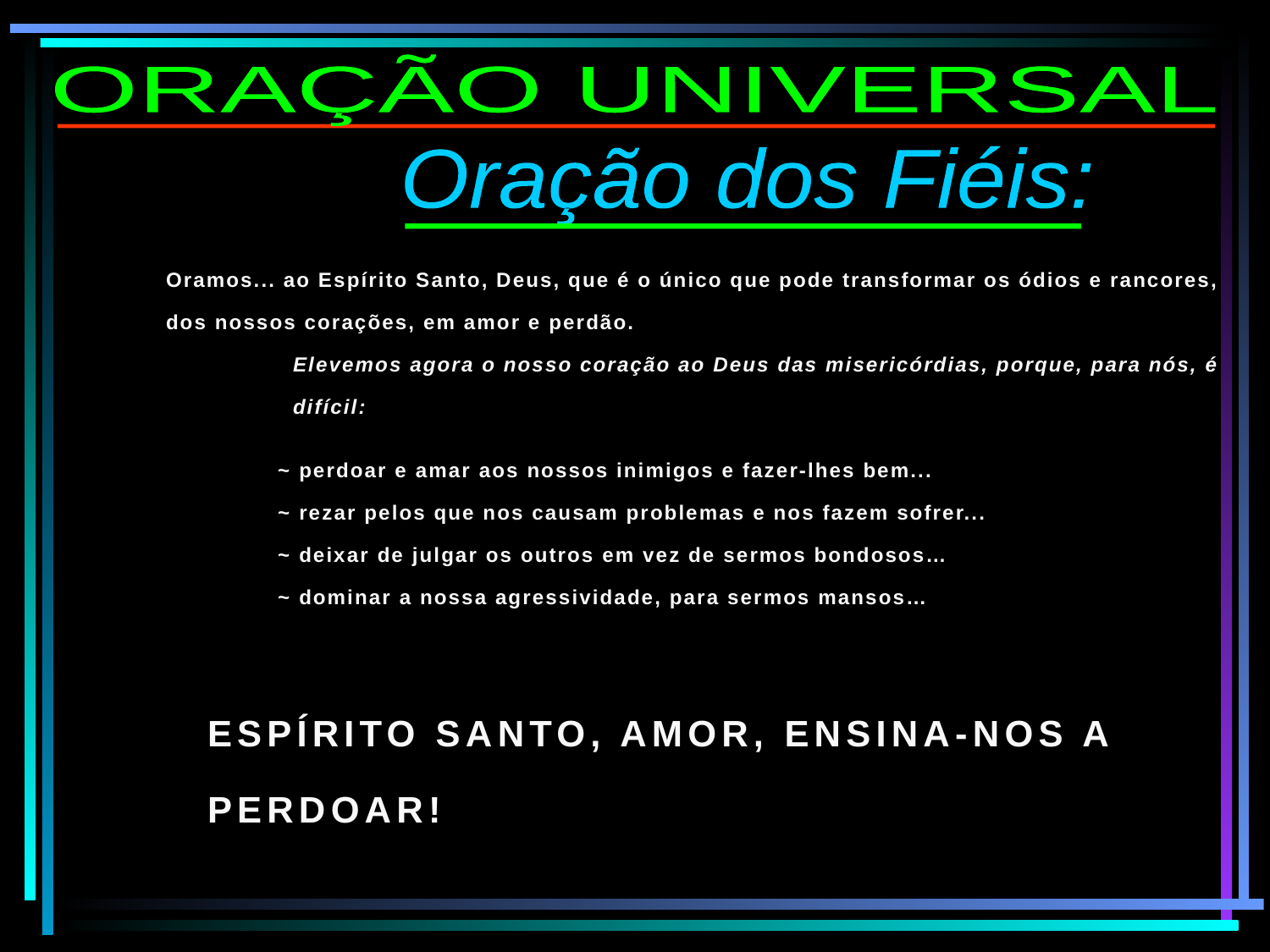

ORAÇÃO UNIVERSAL

Oração dos Fiéis:

Oramos... ao Espírito Santo, Deus, que é o único que pode transformar os ódios e rancores, dos nossos corações, em amor e perdão.
Elevemos agora o nosso coração ao Deus das misericórdias, porque, para nós, é difícil:
~ perdoar e amar aos nossos inimigos e fazer-lhes bem...
~ rezar pelos que nos causam problemas e nos fazem sofrer...
~ deixar de julgar os outros em vez de sermos bondosos…
~ dominar a nossa agressividade, para sermos mansos…
ESPÍRITO SANTO, AMOR, ENSINA-NOS A PERDOAR!